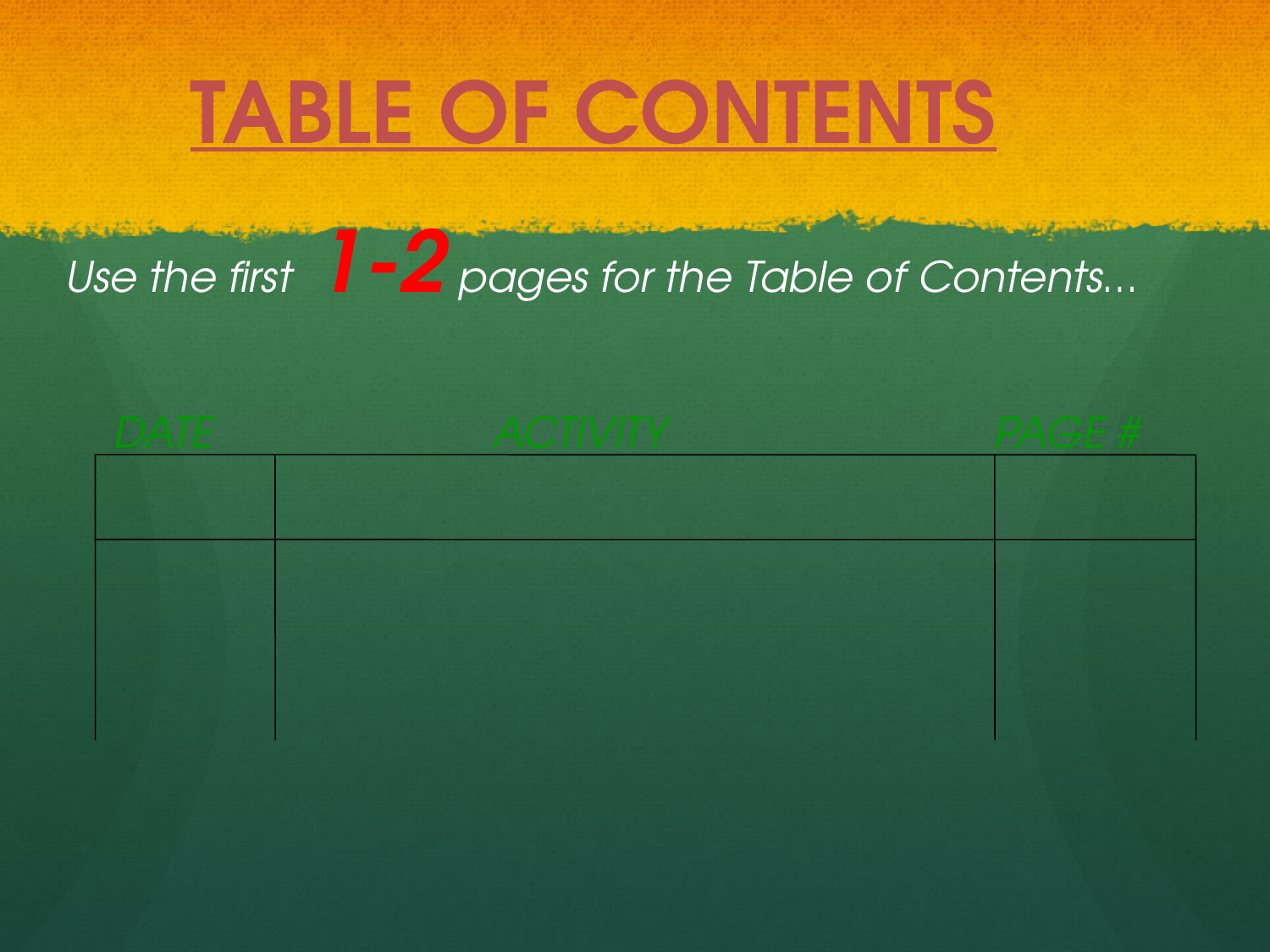

# TABLE OF CONTENTS
Use the first 1-2 pages for the Table of Contents…

DATE                        ACTIVITY                            PAGE #